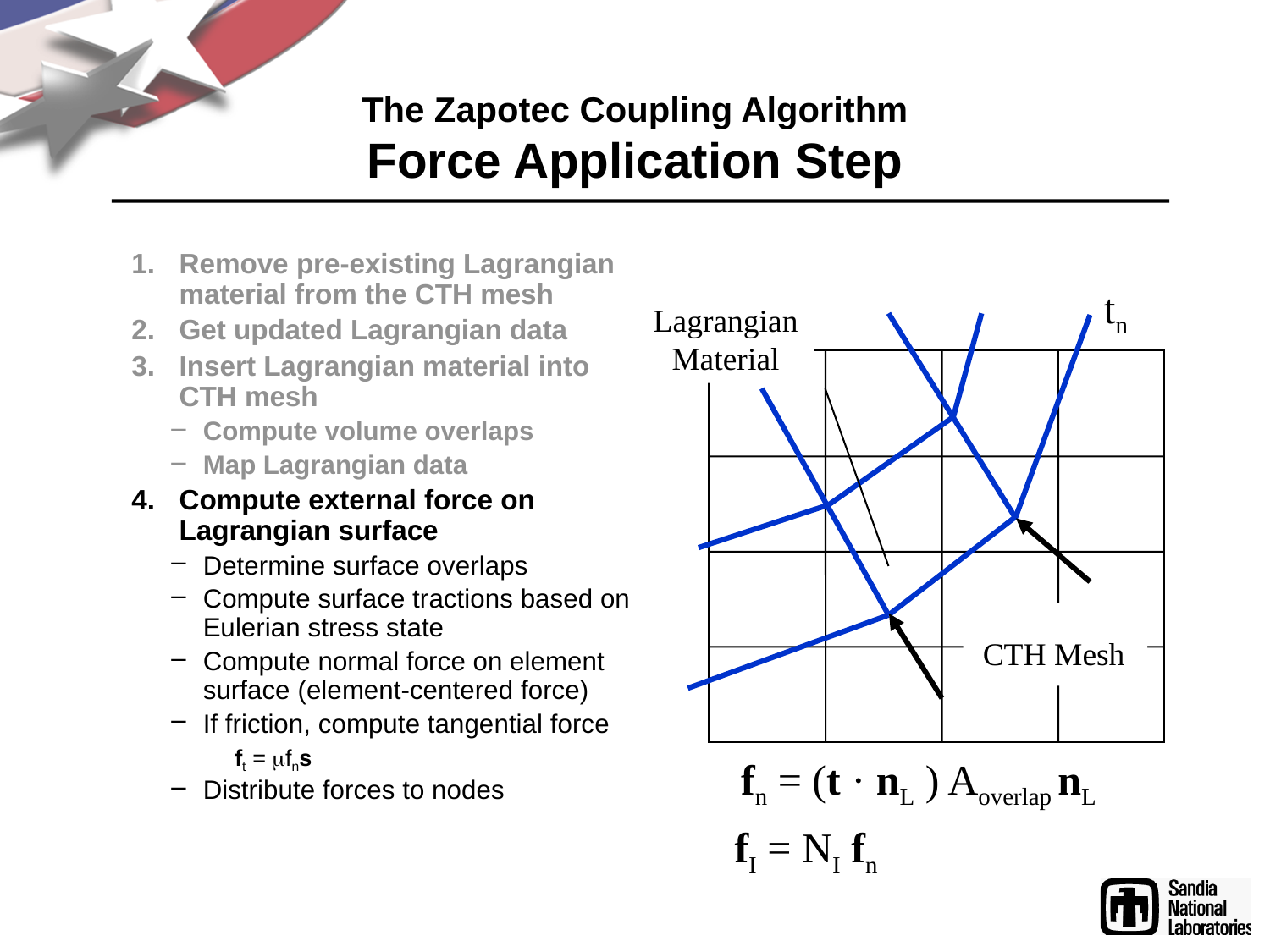

# The Zapotec Coupling Algorithm Force Application Step
Remove pre-existing Lagrangian material from the CTH mesh
Get updated Lagrangian data
Insert Lagrangian material into CTH mesh
Compute volume overlaps
Map Lagrangian data
Compute external force on Lagrangian surface
Determine surface overlaps
Compute surface tractions based on Eulerian stress state
Compute normal force on element surface (element-centered force)
If friction, compute tangential force
ft = μfns
Distribute forces to nodes

tn
Lagrangian
Material

CTH Mesh
fn = (t · nL ) Aoverlap nL
fI = NI fn